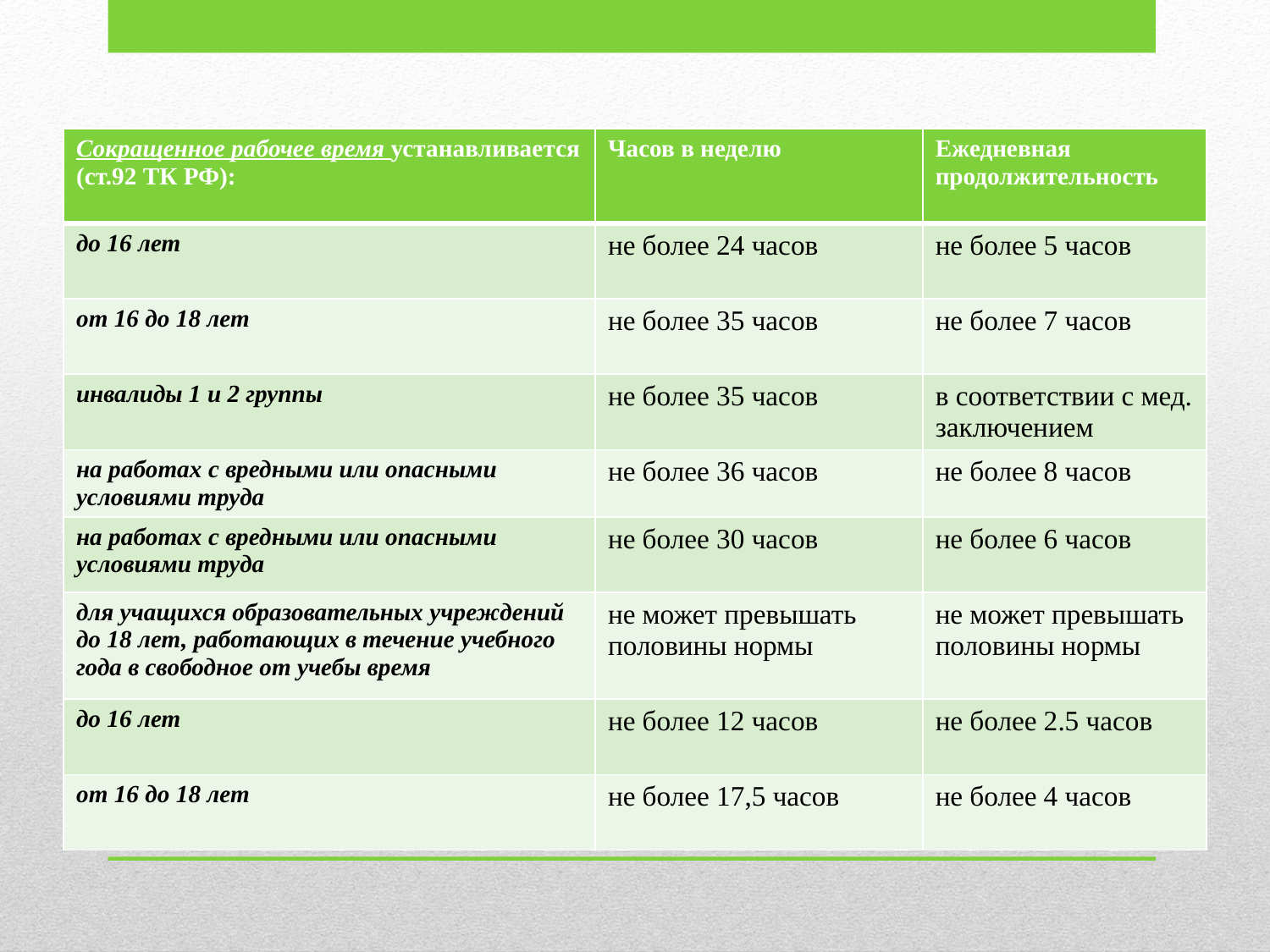

| Сокращенное рабочее время устанавливается (ст.92 ТК РФ): | Часов в неделю | Ежедневная продолжительность |
| --- | --- | --- |
| до 16 лет | не более 24 часов | не более 5 часов |
| от 16 до 18 лет | не более 35 часов | не более 7 часов |
| инвалиды 1 и 2 группы | не более 35 часов | в соответствии с мед. заключением |
| на работах с вредными или опасными условиями труда | не более 36 часов | не более 8 часов |
| на работах с вредными или опасными условиями труда | не более 30 часов | не более 6 часов |
| для учащихся образовательных учреждений до 18 лет, работающих в течение учебного года в свободное от учебы время | не может превышать половины нормы | не может превышать половины нормы |
| до 16 лет | не более 12 часов | не более 2.5 часов |
| от 16 до 18 лет | не более 17,5 часов | не более 4 часов |